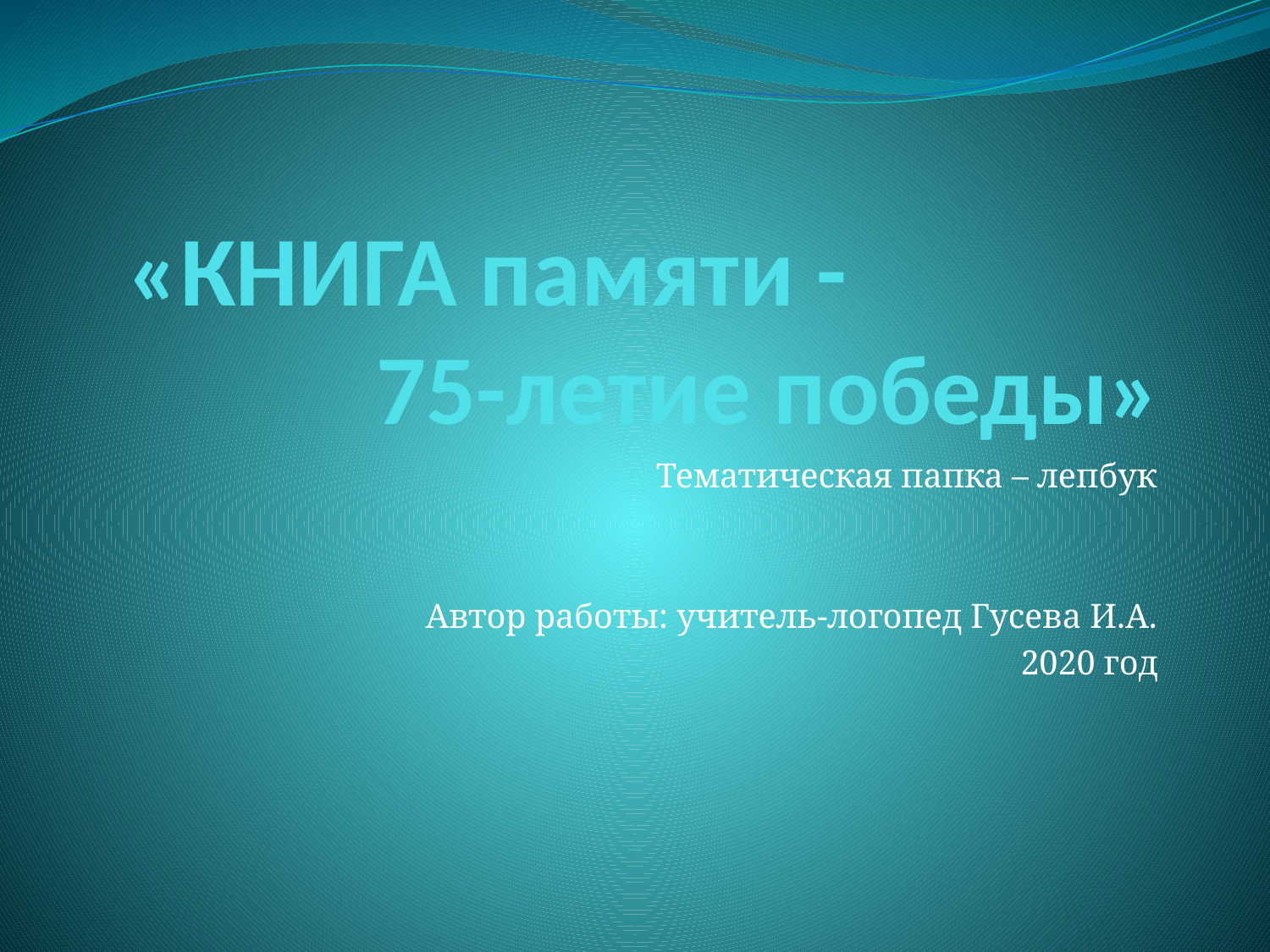

# «КНИГА памяти -               75-летие победы»
 Тематическая папка – лепбук

Автор работы: учитель-логопед Гусева И.А.
2020 год